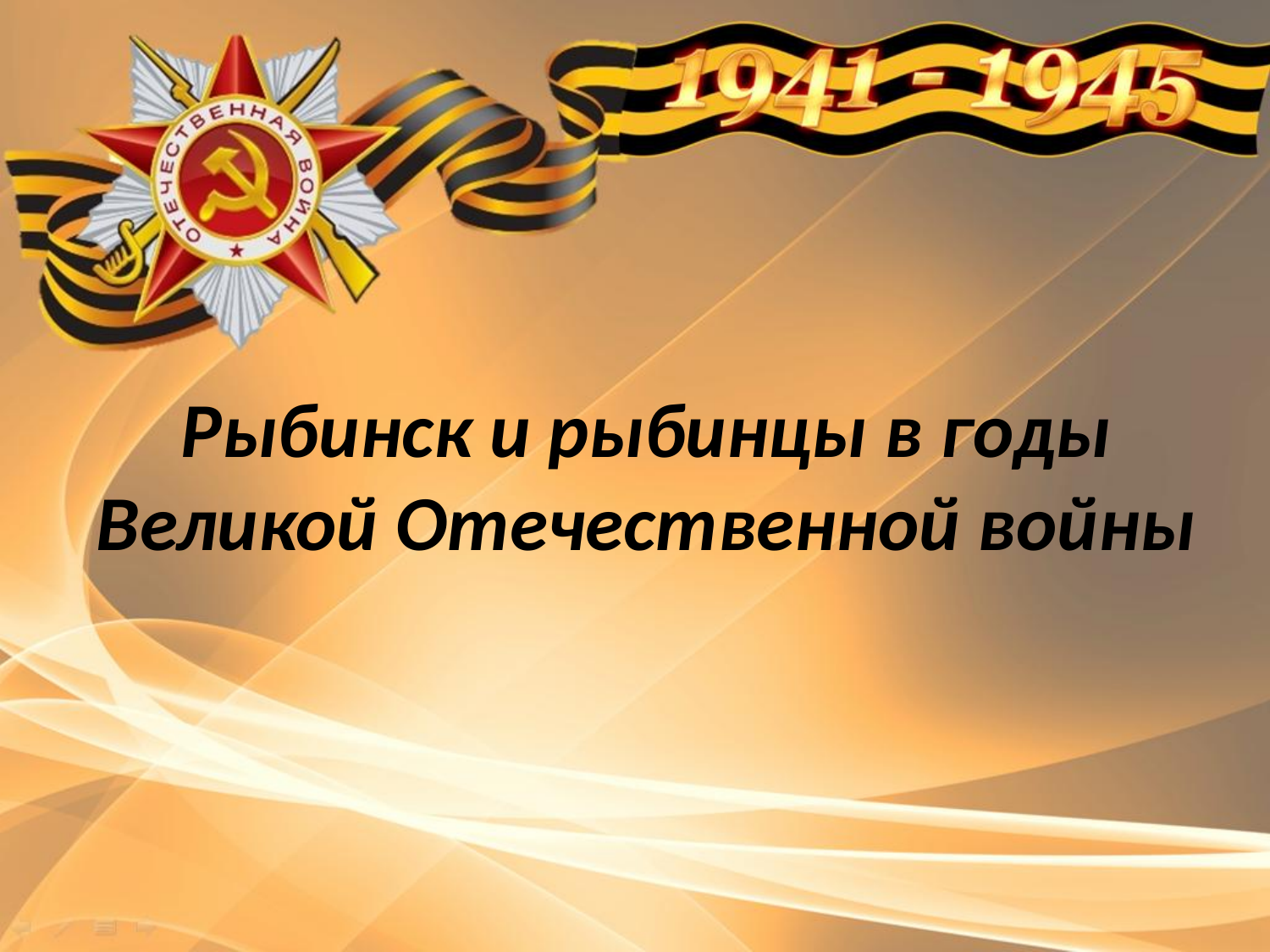

# Рыбинск и рыбинцы в годы Великой Отечественной войны